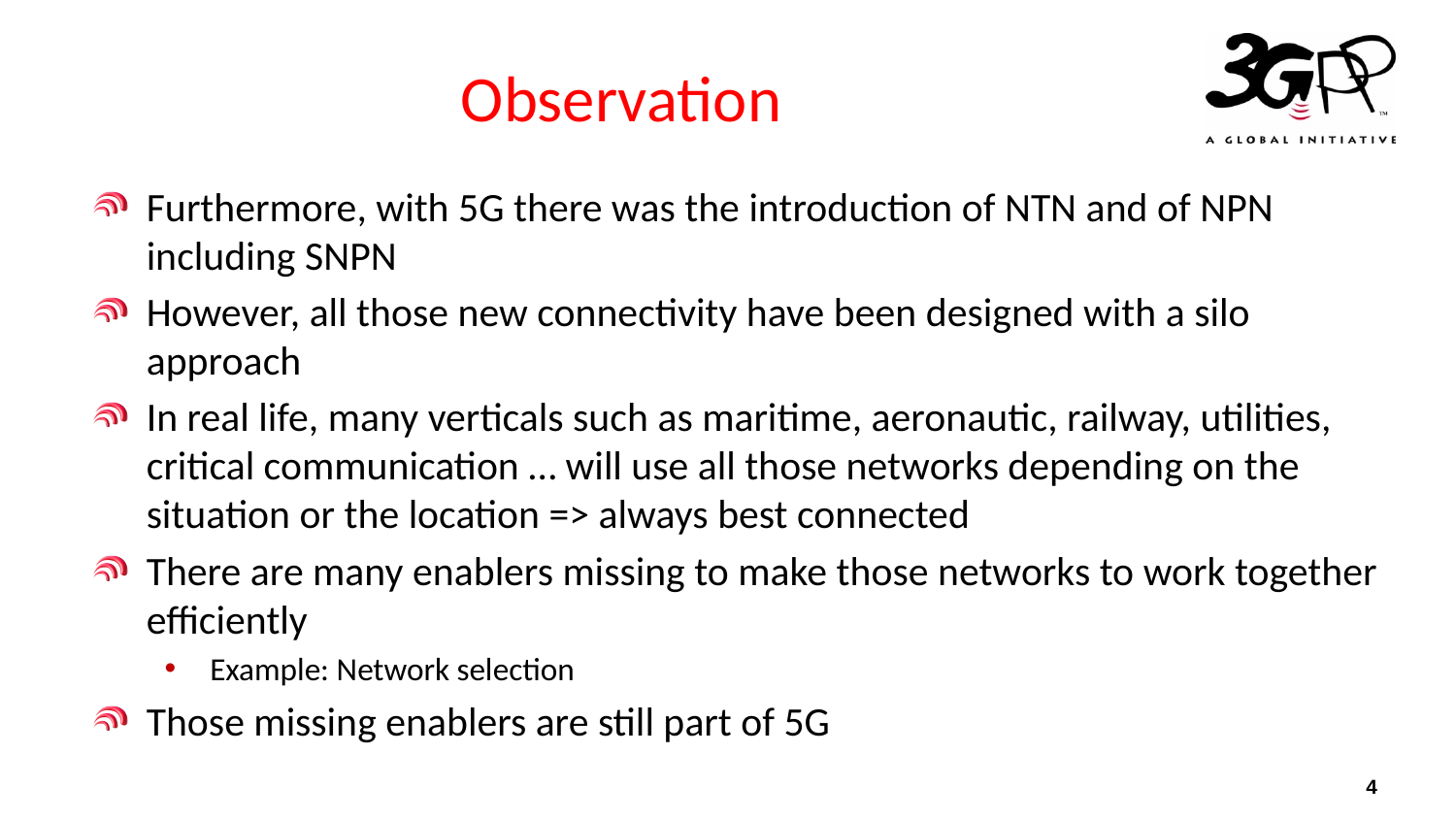

# Observation
Furthermore, with 5G there was the introduction of NTN and of NPN including SNPN
However, all those new connectivity have been designed with a silo approach
In real life, many verticals such as maritime, aeronautic, railway, utilities, critical communication … will use all those networks depending on the situation or the location => always best connected
There are many enablers missing to make those networks to work together efficiently
Example: Network selection
Those missing enablers are still part of 5G